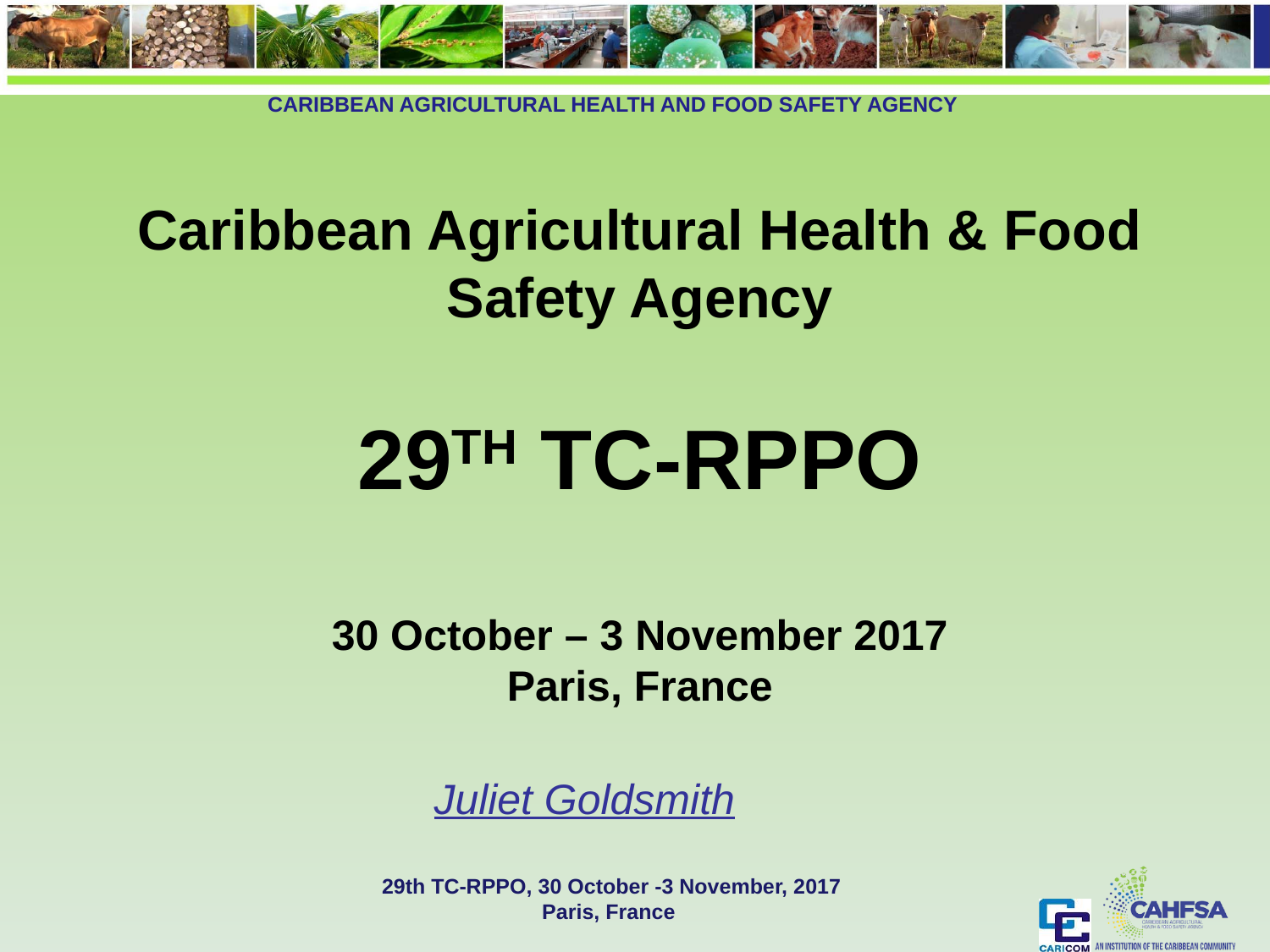

Caribbean Agricultural Health & Food Safety Agency
29TH TC-RPPO
30 October – 3 November 2017
Paris, France
Juliet Goldsmith